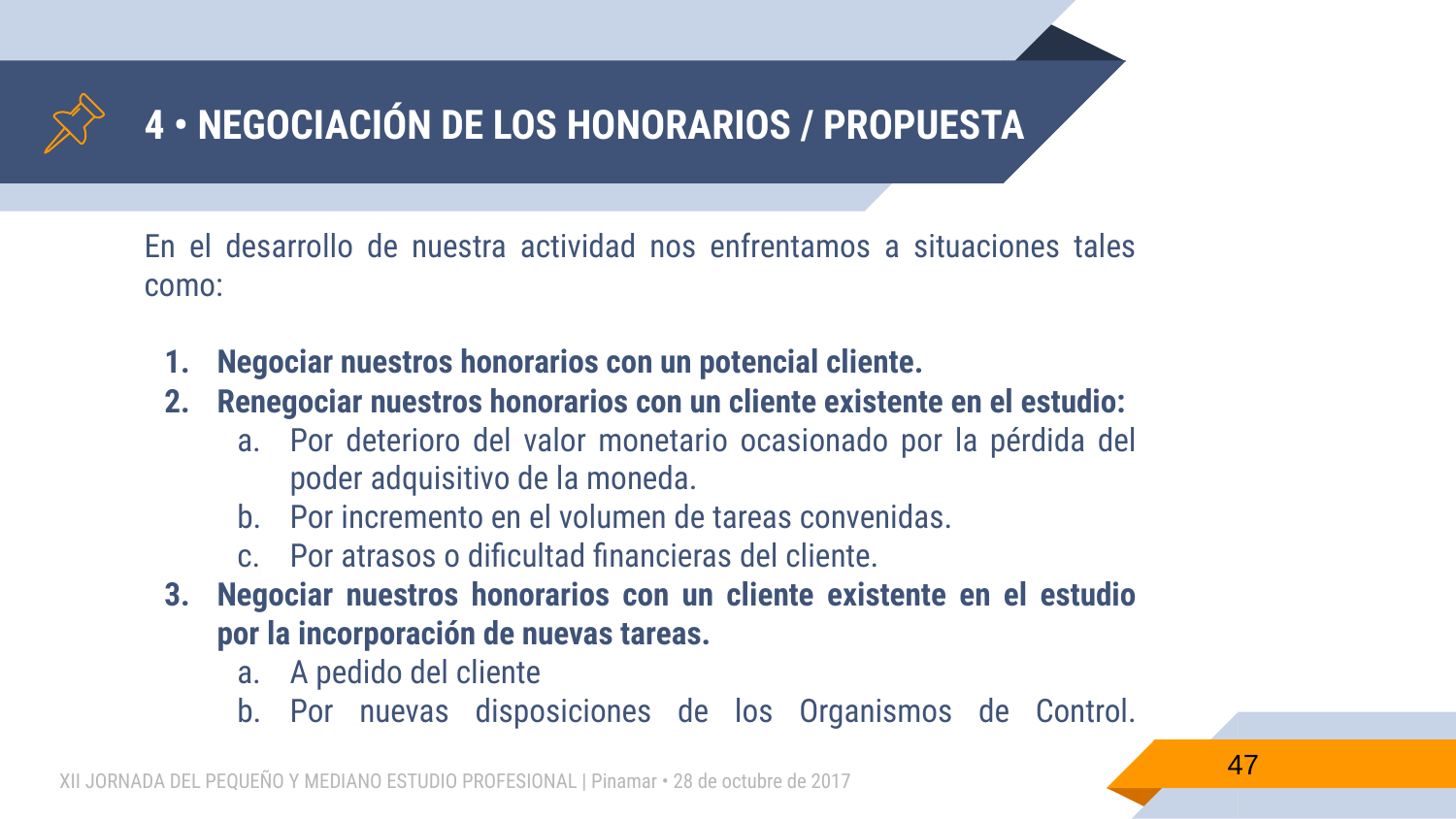

# 4 • NEGOCIACIÓN DE LOS HONORARIOS / PROPUESTA

En el desarrollo de nuestra actividad nos enfrentamos a situaciones tales como:

Negociar nuestros honorarios con un potencial cliente.
Renegociar nuestros honorarios con un cliente existente en el estudio:
Por deterioro del valor monetario ocasionado por la pérdida del poder adquisitivo de la moneda.
Por incremento en el volumen de tareas convenidas.
Por atrasos o dificultad financieras del cliente.
Negociar nuestros honorarios con un cliente existente en el estudio por la incorporación de nuevas tareas.
A pedido del cliente
Por nuevas disposiciones de los Organismos de Control.
47